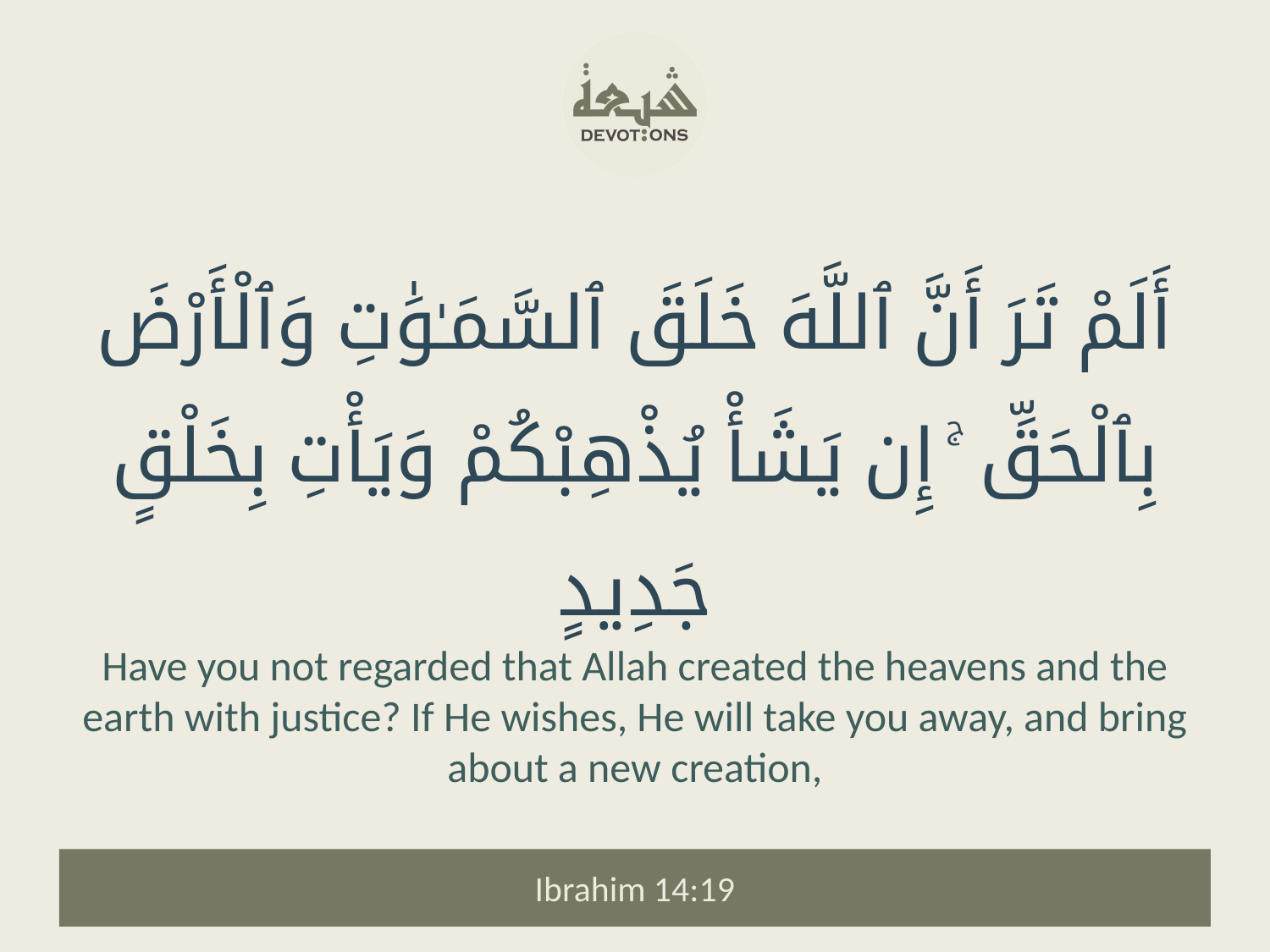

أَلَمْ تَرَ أَنَّ ٱللَّهَ خَلَقَ ٱلسَّمَـٰوَٰتِ وَٱلْأَرْضَ بِٱلْحَقِّ ۚ إِن يَشَأْ يُذْهِبْكُمْ وَيَأْتِ بِخَلْقٍ جَدِيدٍ
Have you not regarded that Allah created the heavens and the earth with justice? If He wishes, He will take you away, and bring about a new creation,
Ibrahim 14:19